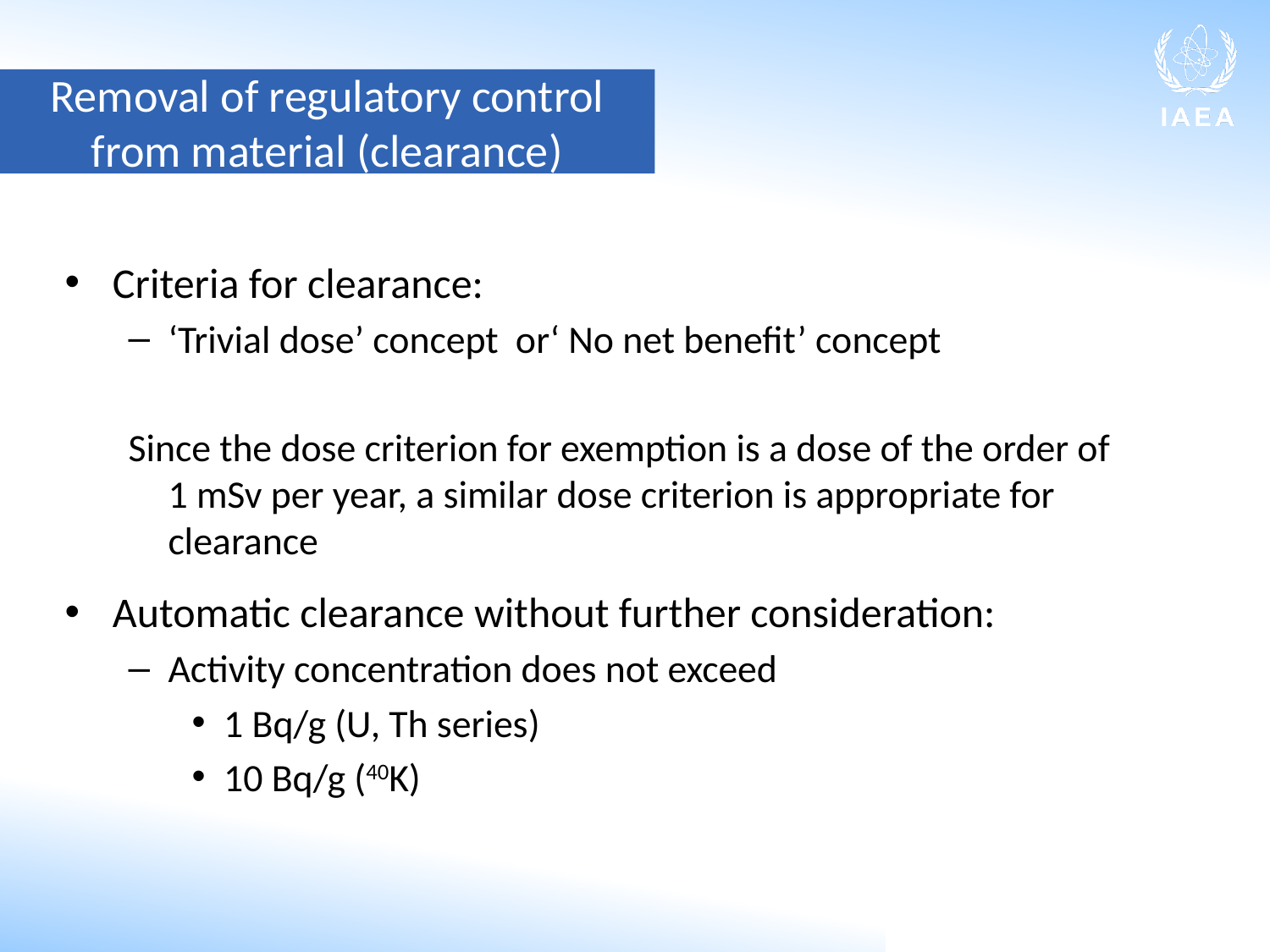

Removal of regulatory control from material (clearance)
Criteria for clearance:
‘Trivial dose’ concept  or‘ No net benefit’ concept

Since the dose criterion for exemption is a dose of the order of
1 mSv per year, a similar dose criterion is appropriate for clearance

Automatic clearance without further consideration:
Activity concentration does not exceed
1 Bq/g (U, Th series)
10 Bq/g (40K)